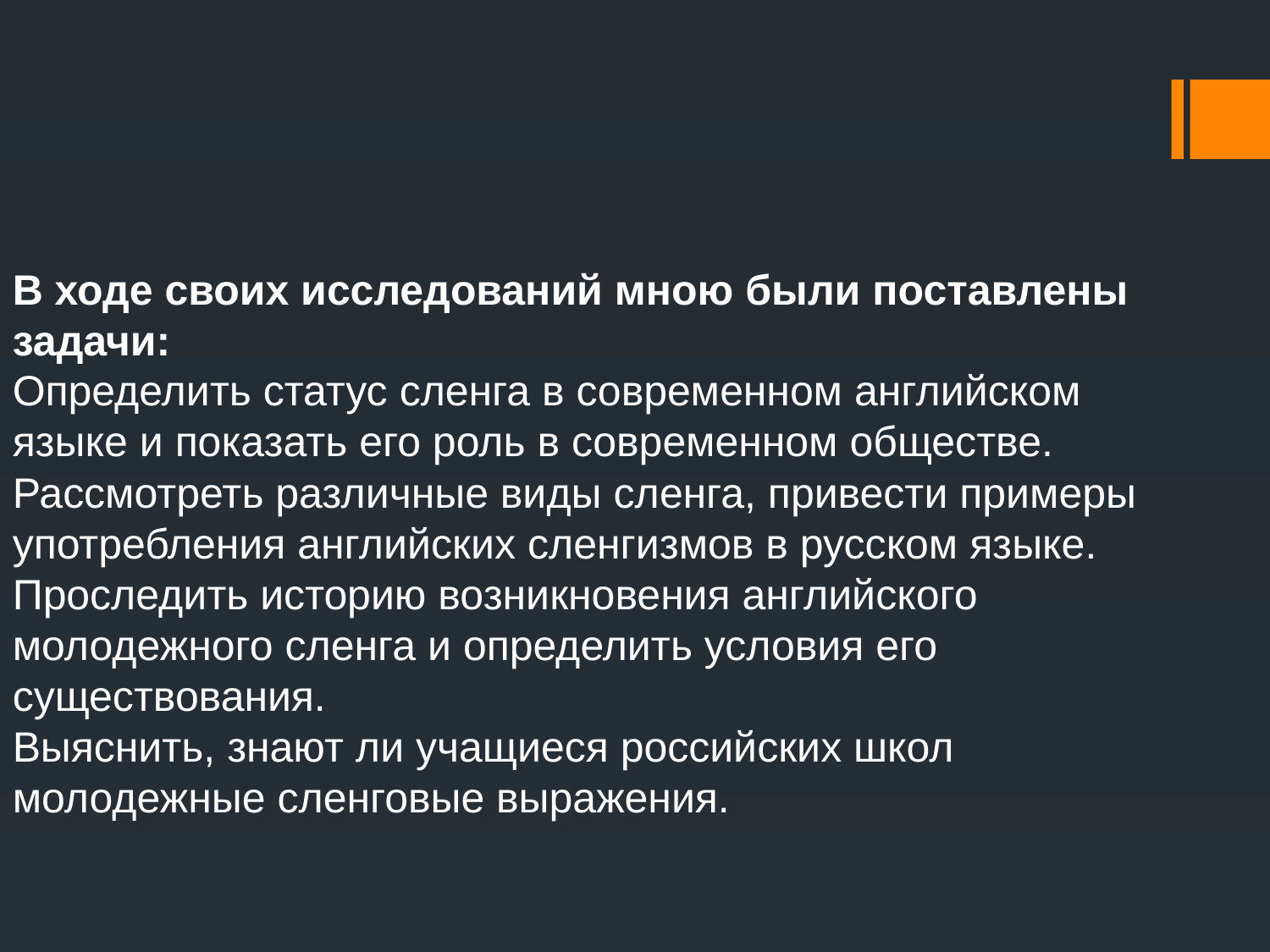

В ходе своих исследований мною были поставлены задачи:
Определить статус сленга в современном английском языке и показать его роль в современном обществе.
Рассмотреть различные виды сленга, привести примеры употребления английских сленгизмов в русском языке.
Проследить историю возникновения английского молодежного сленга и определить условия его существования.
Выяснить, знают ли учащиеся российских школ молодежные сленговые выражения.